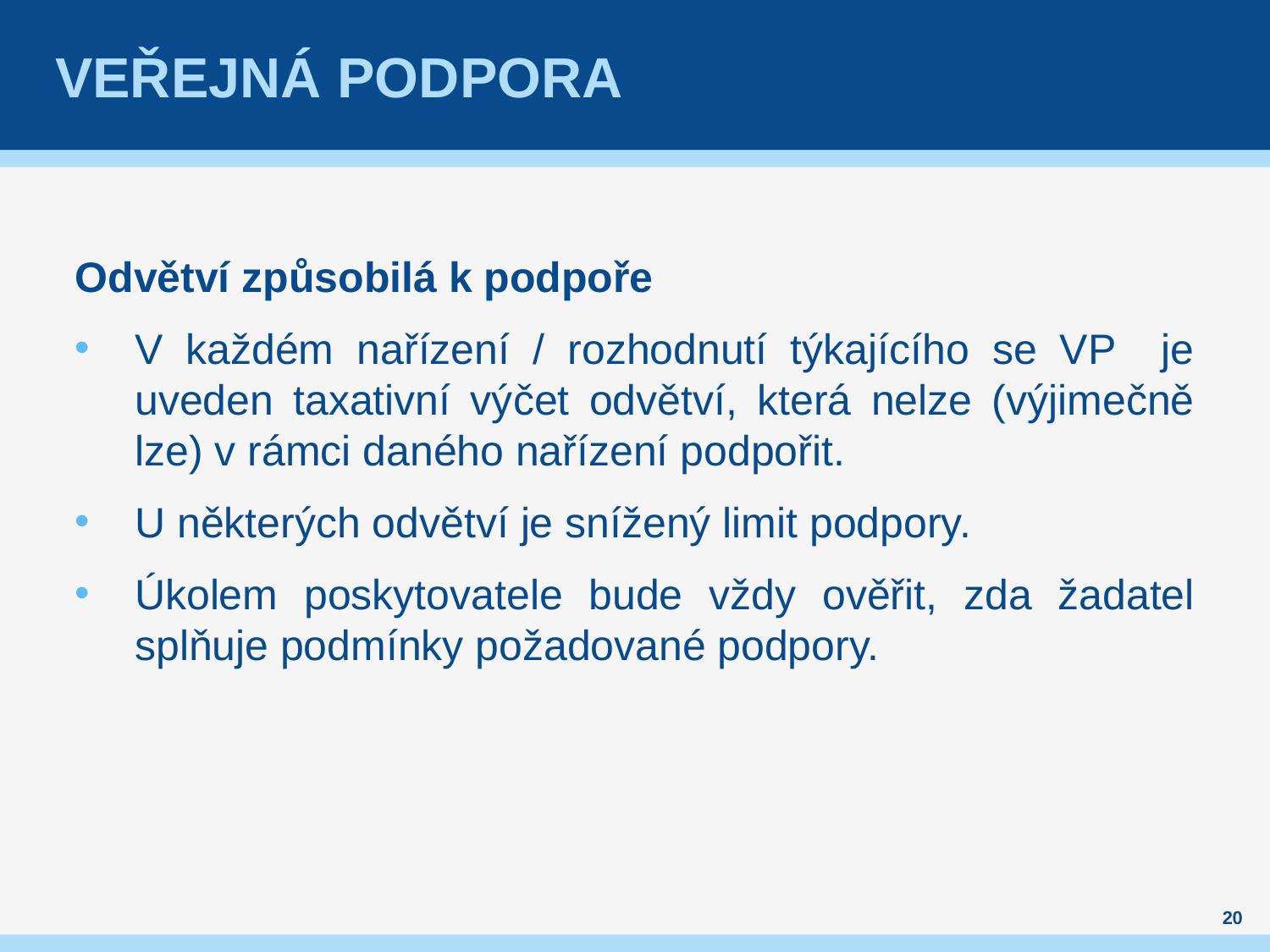

# Veřejná podpora
Odvětví způsobilá k podpoře
V každém nařízení / rozhodnutí týkajícího se VP  je uveden taxativní výčet odvětví, která nelze (výjimečně lze) v rámci daného nařízení podpořit.
U některých odvětví je snížený limit podpory.
Úkolem poskytovatele bude vždy ověřit, zda žadatel splňuje podmínky požadované podpory.
20